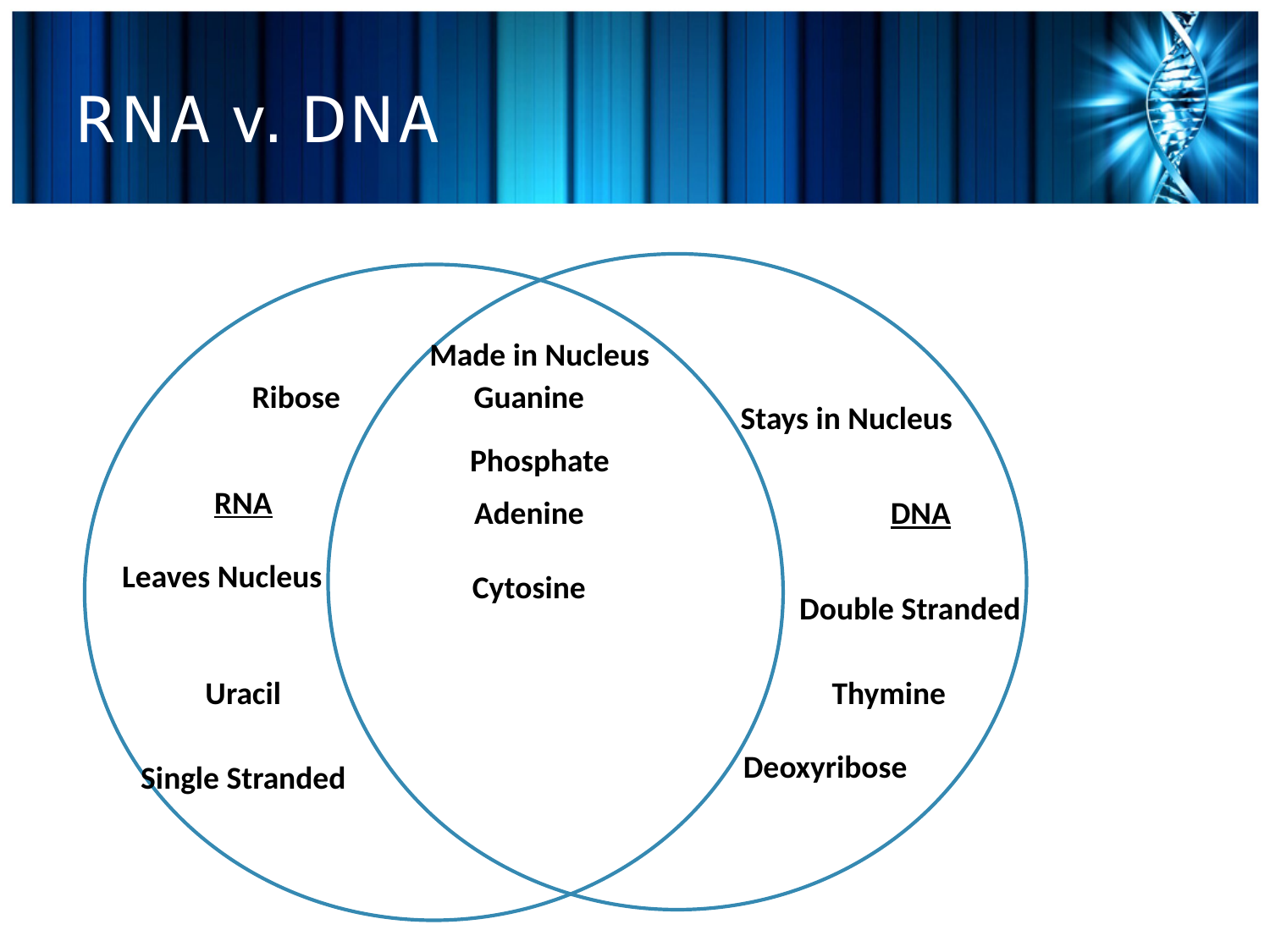

# RNA v. DNA

Made in Nucleus
Ribose
Guanine
Stays in Nucleus
Phosphate
RNA
Adenine
DNA
Leaves Nucleus
Cytosine
Double Stranded
Uracil
Thymine
Deoxyribose
Single Stranded